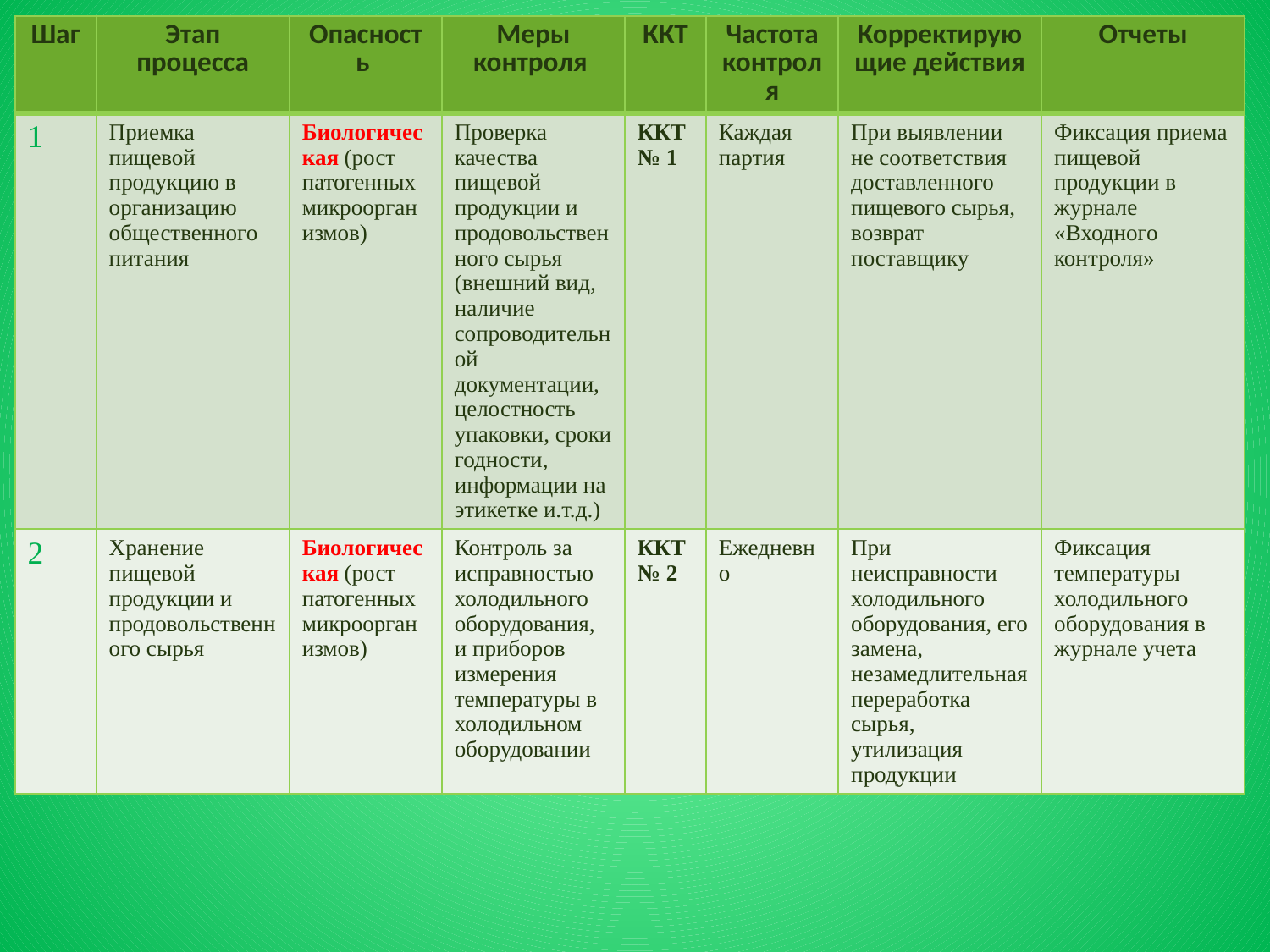

| Шаг | Этап процесса | Опасность | Меры контроля | ККТ | Частота контроля | Корректирующие действия | Отчеты |
| --- | --- | --- | --- | --- | --- | --- | --- |
| 1 | Приемка пищевой продукцию в организацию общественного питания | Биологическая (рост патогенных микроорганизмов) | Проверка качества пищевой продукции и продовольственного сырья (внешний вид, наличие сопроводительной документации, целостность упаковки, сроки годности, информации на этикетке и.т.д.) | ККТ № 1 | Каждая партия | При выявлении не соответствия доставленного пищевого сырья, возврат поставщику | Фиксация приема пищевой продукции в журнале «Входного контроля» |
| 2 | Хранение пищевой продукции и продовольственного сырья | Биологическая (рост патогенных микроорганизмов) | Контроль за исправностью холодильного оборудования, и приборов измерения температуры в холодильном оборудовании | ККТ № 2 | Ежедневно | При неисправности холодильного оборудования, его замена, незамедлительная переработка сырья, утилизация продукции | Фиксация температуры холодильного оборудования в журнале учета |